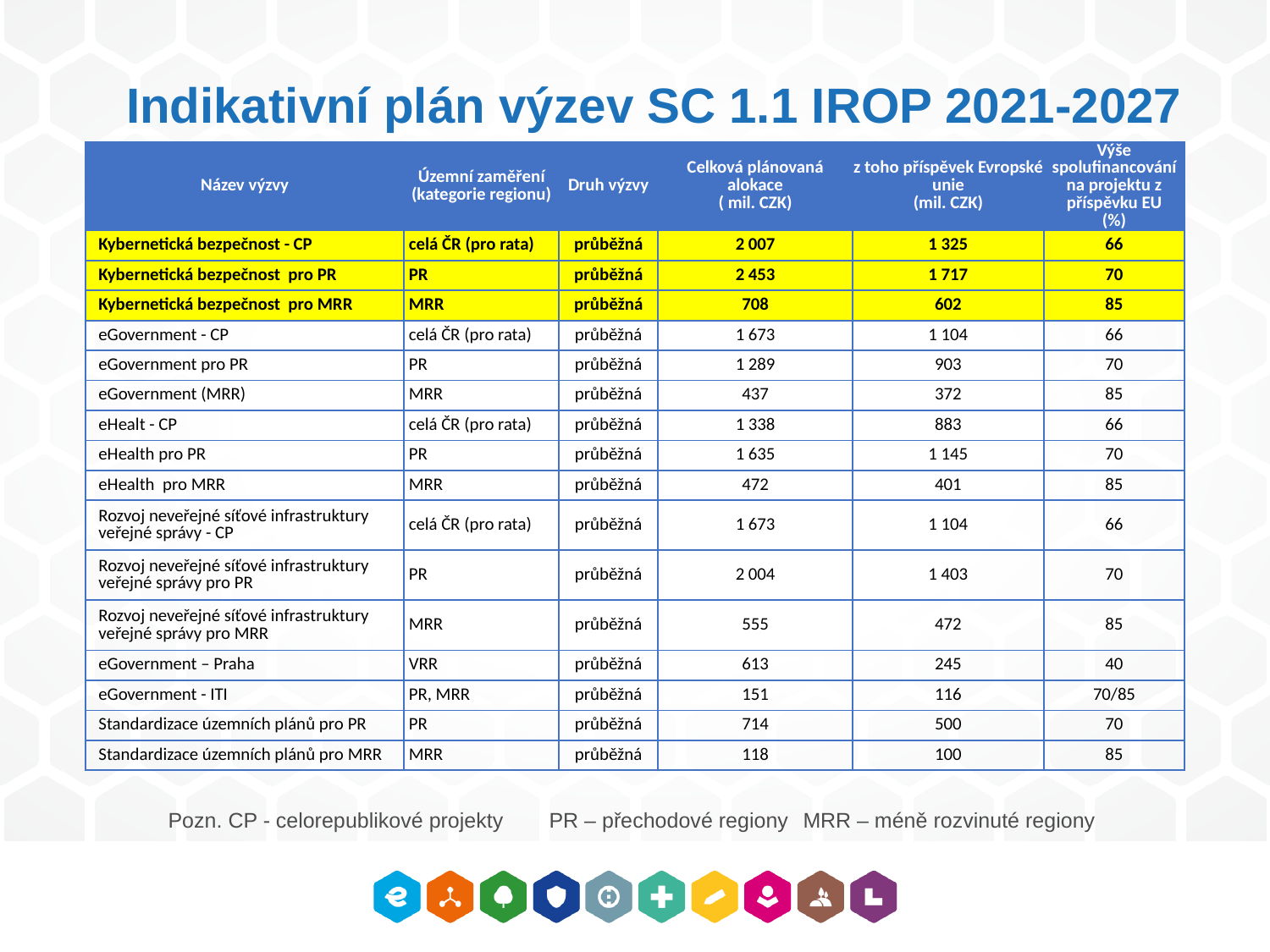

Indikativní plán výzev SC 1.1 IROP 2021-2027
| Název výzvy | Územní zaměření (kategorie regionu) | Druh výzvy | Celková plánovaná alokace ( mil. CZK) | z toho příspěvek Evropské unie (mil. CZK) | Výše spolufinancování na projektu z příspěvku EU (%) |
| --- | --- | --- | --- | --- | --- |
| Kybernetická bezpečnost - CP | celá ČR (pro rata) | průběžná | 2 007 | 1 325 | 66 |
| Kybernetická bezpečnost pro PR | PR | průběžná | 2 453 | 1 717 | 70 |
| Kybernetická bezpečnost pro MRR | MRR | průběžná | 708 | 602 | 85 |
| eGovernment - CP | celá ČR (pro rata) | průběžná | 1 673 | 1 104 | 66 |
| eGovernment pro PR | PR | průběžná | 1 289 | 903 | 70 |
| eGovernment (MRR) | MRR | průběžná | 437 | 372 | 85 |
| eHealt - CP | celá ČR (pro rata) | průběžná | 1 338 | 883 | 66 |
| eHealth pro PR | PR | průběžná | 1 635 | 1 145 | 70 |
| eHealth pro MRR | MRR | průběžná | 472 | 401 | 85 |
| Rozvoj neveřejné síťové infrastruktury veřejné správy - CP | celá ČR (pro rata) | průběžná | 1 673 | 1 104 | 66 |
| Rozvoj neveřejné síťové infrastruktury veřejné správy pro PR | PR | průběžná | 2 004 | 1 403 | 70 |
| Rozvoj neveřejné síťové infrastruktury veřejné správy pro MRR | MRR | průběžná | 555 | 472 | 85 |
| eGovernment – Praha | VRR | průběžná | 613 | 245 | 40 |
| eGovernment - ITI | PR, MRR | průběžná | 151 | 116 | 70/85 |
| Standardizace územních plánů pro PR | PR | průběžná | 714 | 500 | 70 |
| Standardizace územních plánů pro MRR | MRR | průběžná | 118 | 100 | 85 |
Pozn. CP - celorepublikové projekty	PR – přechodové regiony	MRR – méně rozvinuté regiony